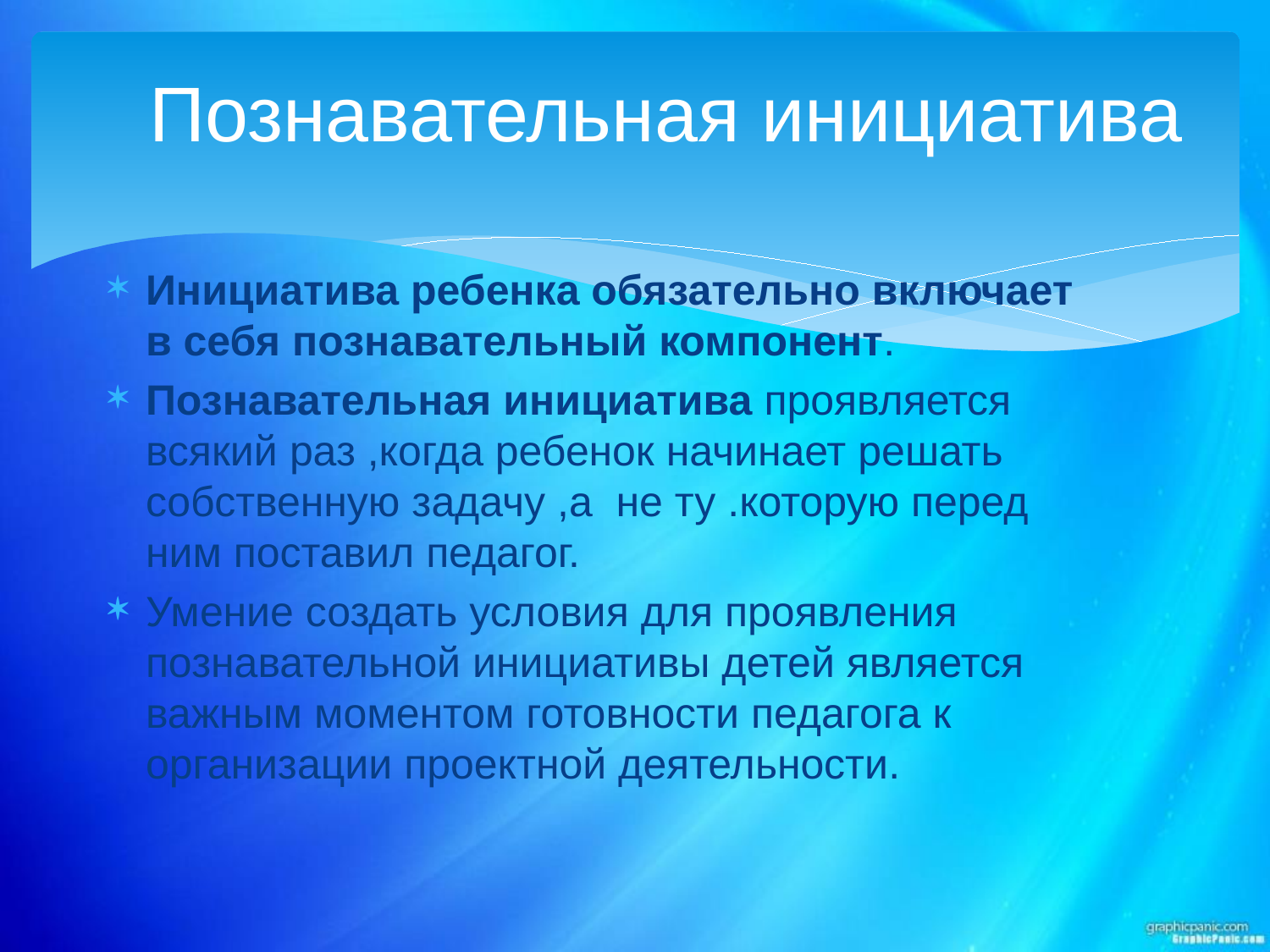

# Познавательная инициатива

Инициатива ребенка обязательно включает в себя познавательный компонент.
Познавательная инициатива проявляется всякий раз ,когда ребенок начинает решать собственную задачу ,а  не ту .которую перед ним поставил педагог.
Умение создать условия для проявления познавательной инициативы детей является важным моментом готовности педагога к организации проектной деятельности.